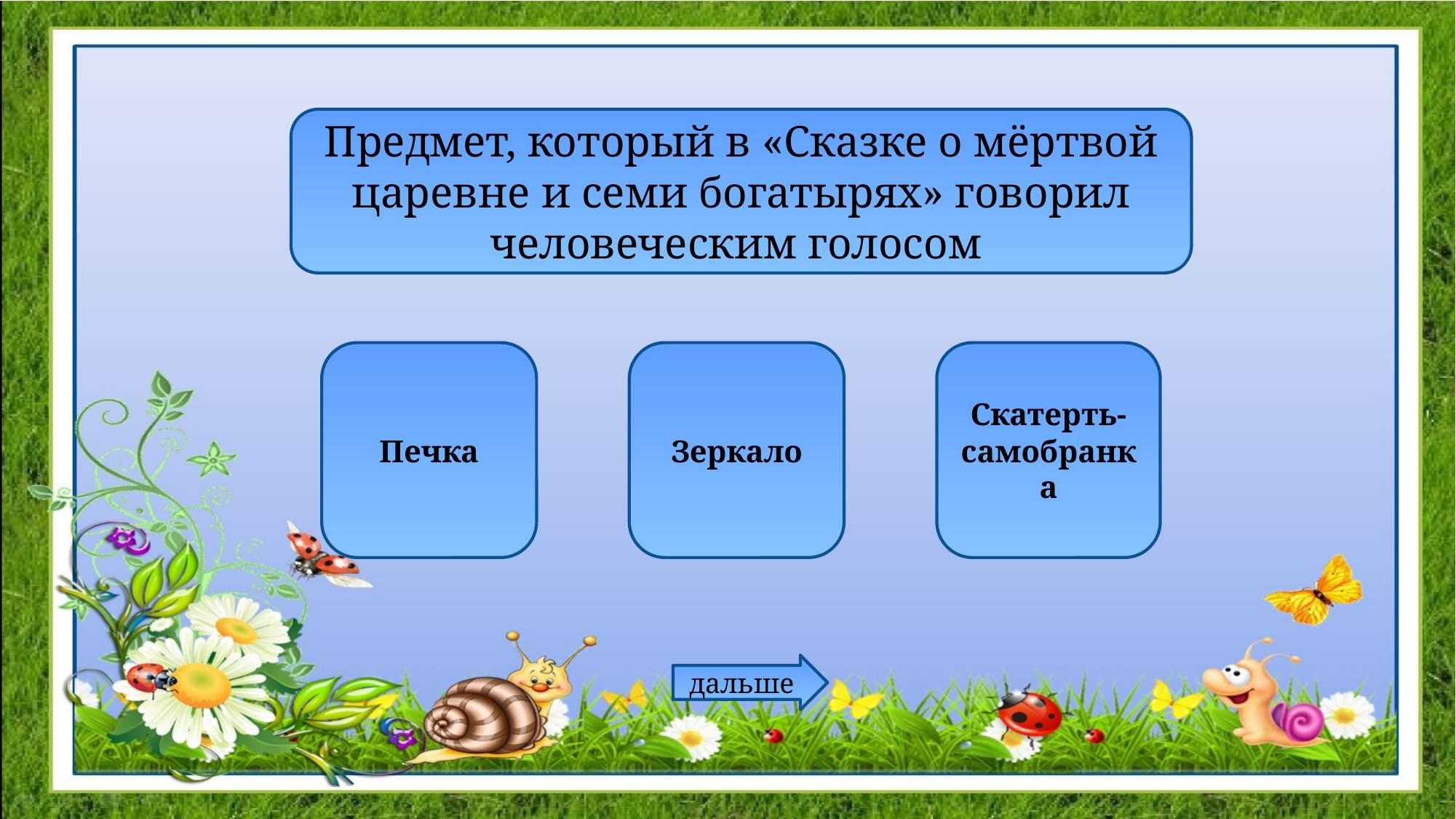

Предмет, который в «Сказке о мёртвой царевне и семи богатырях» говорил человеческим голосом
Печка
Зеркало
Скатерть-самобранка
дальше